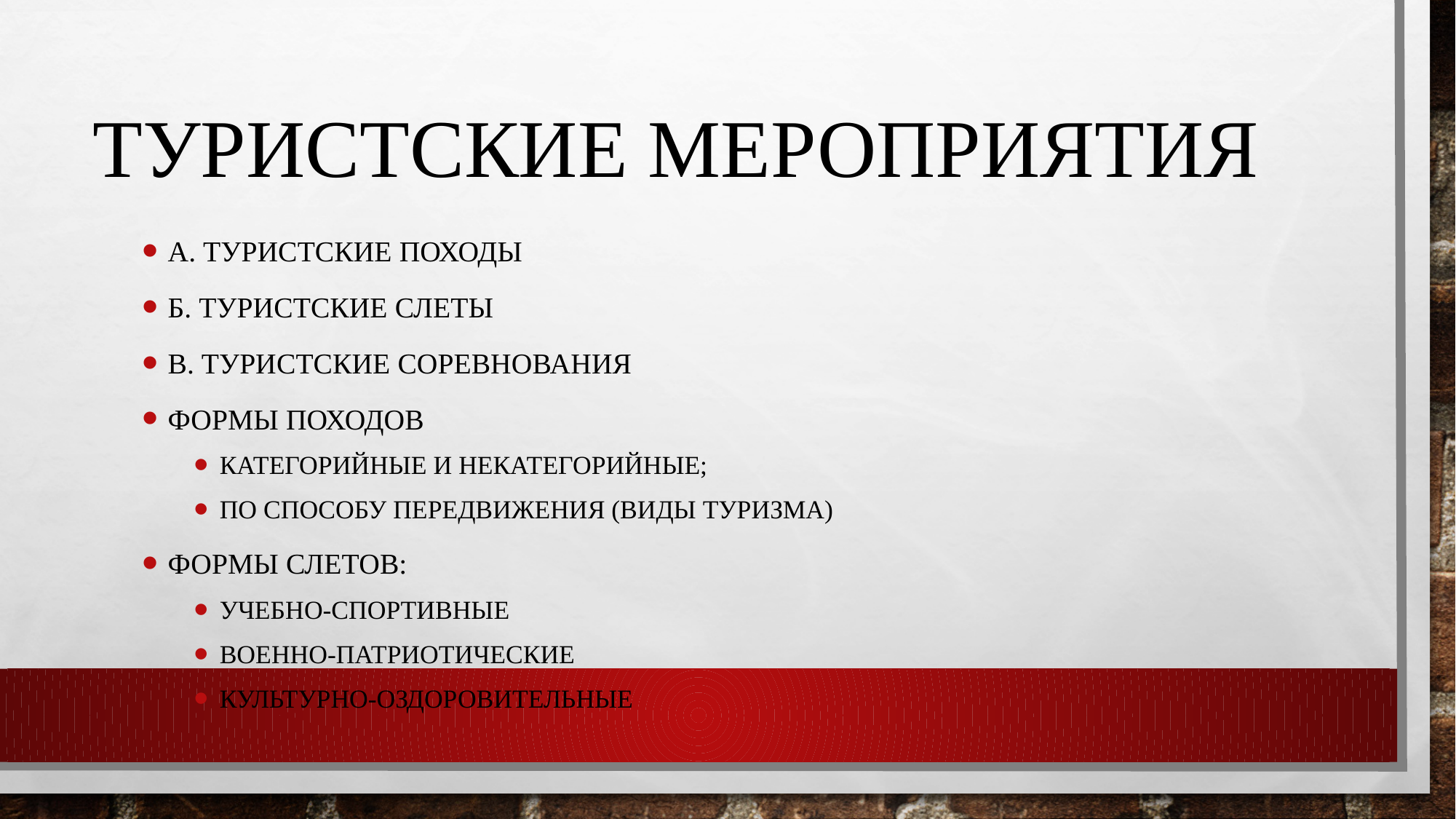

# Туристские мероприятия
А. Туристские походы
Б. Туристские слеты
В. Туристские соревнования
Формы походов
категорийные и некатегорийные;
по способу передвижения (виды туризма)
Формы слетов:
учебно-спортивные
военно-патриотические
культурно-оздоровительные